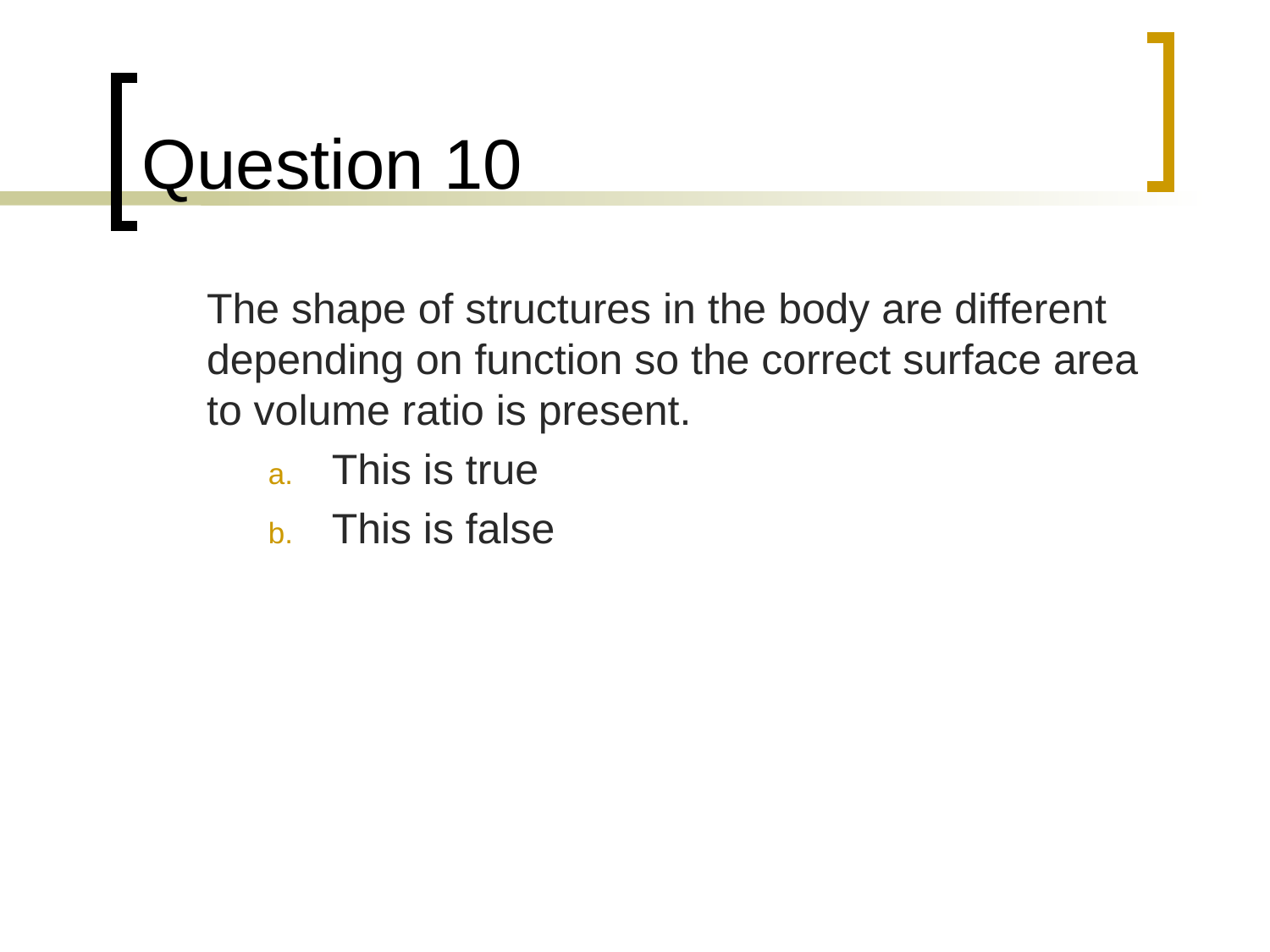

# Question 10
	The shape of structures in the body are different depending on function so the correct surface area to volume ratio is present.
This is true
This is false